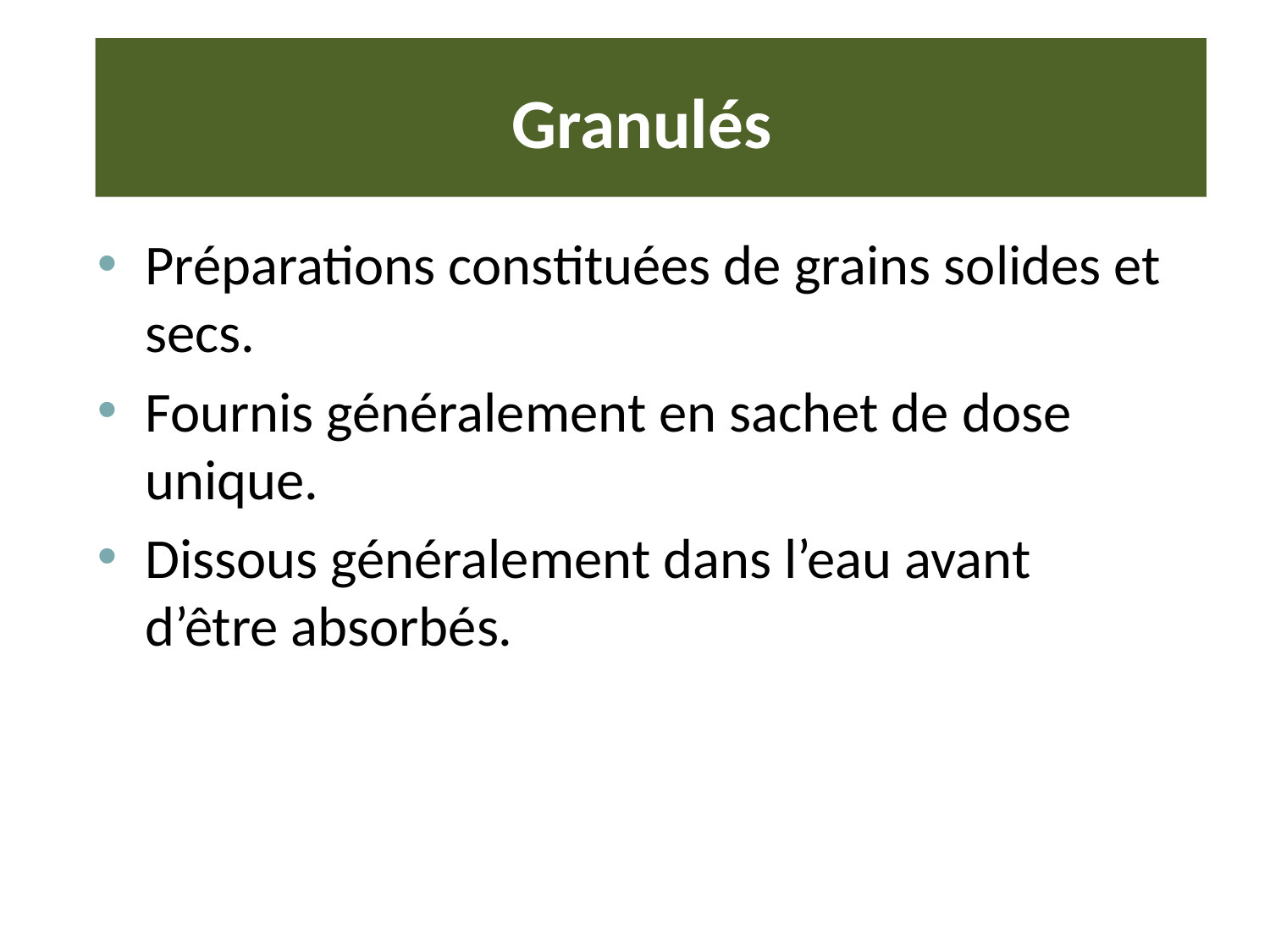

# Granulés
Préparations constituées de grains solides et secs.
Fournis généralement en sachet de dose unique.
Dissous généralement dans l’eau avant d’être absorbés.